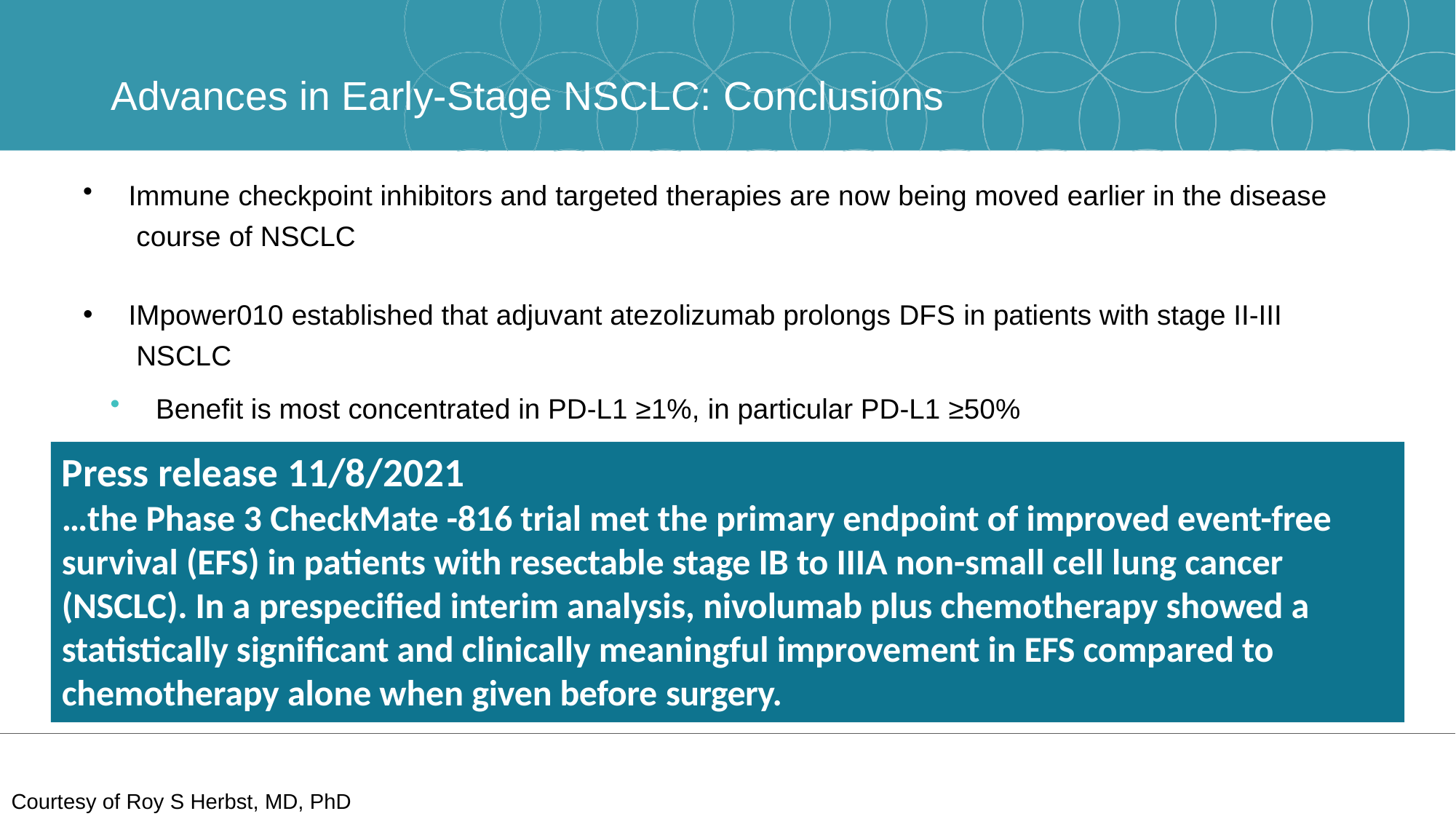

# Advances in Early-Stage NSCLC: Conclusions
Immune checkpoint inhibitors and targeted therapies are now being moved earlier in the disease  course of NSCLC

IMpower010 established that adjuvant atezolizumab prolongs DFS in patients with stage II-III  NSCLC
Benefit is most concentrated in PD-L1 ≥1%, in particular PD-L1 ≥50%
Press release 11/8/2021
…the Phase 3 CheckMate -816 trial met the primary endpoint of improved event-free  survival (EFS) in patients with resectable stage IB to IIIA non-small cell lung cancer  (NSCLC). In a prespecified interim analysis, nivolumab plus chemotherapy showed a  statistically significant and clinically meaningful improvement in EFS compared to  chemotherapy alone when given before surgery.

•	Neoadjuvant PD-1 pathway blockade also demonstrated activity in early-stage NSCLC
•	Neoadjuvant platinum-doublet chemotherapy + nivolumab produces significant improvements in pCR  compared with chemotherapy alone
•	However, pCR has yet to be a validated surrogate in NSCLC; EFS data are awaited

Courtesy of Roy S Herbst, MD, PhD